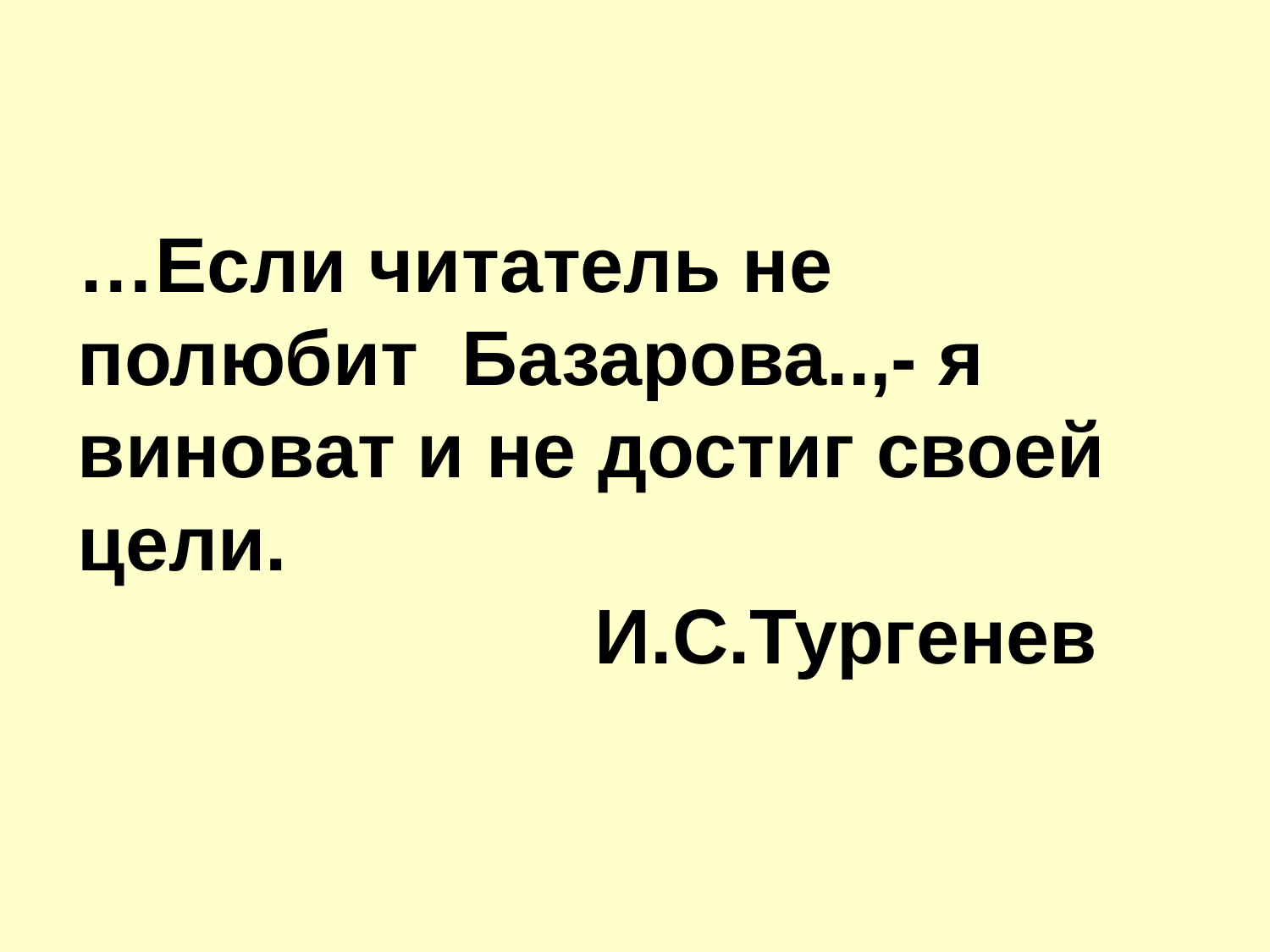

# …Если читатель не полюбит  Базарова..,- я виноват и не достиг своей цели. И.С.Тургенев